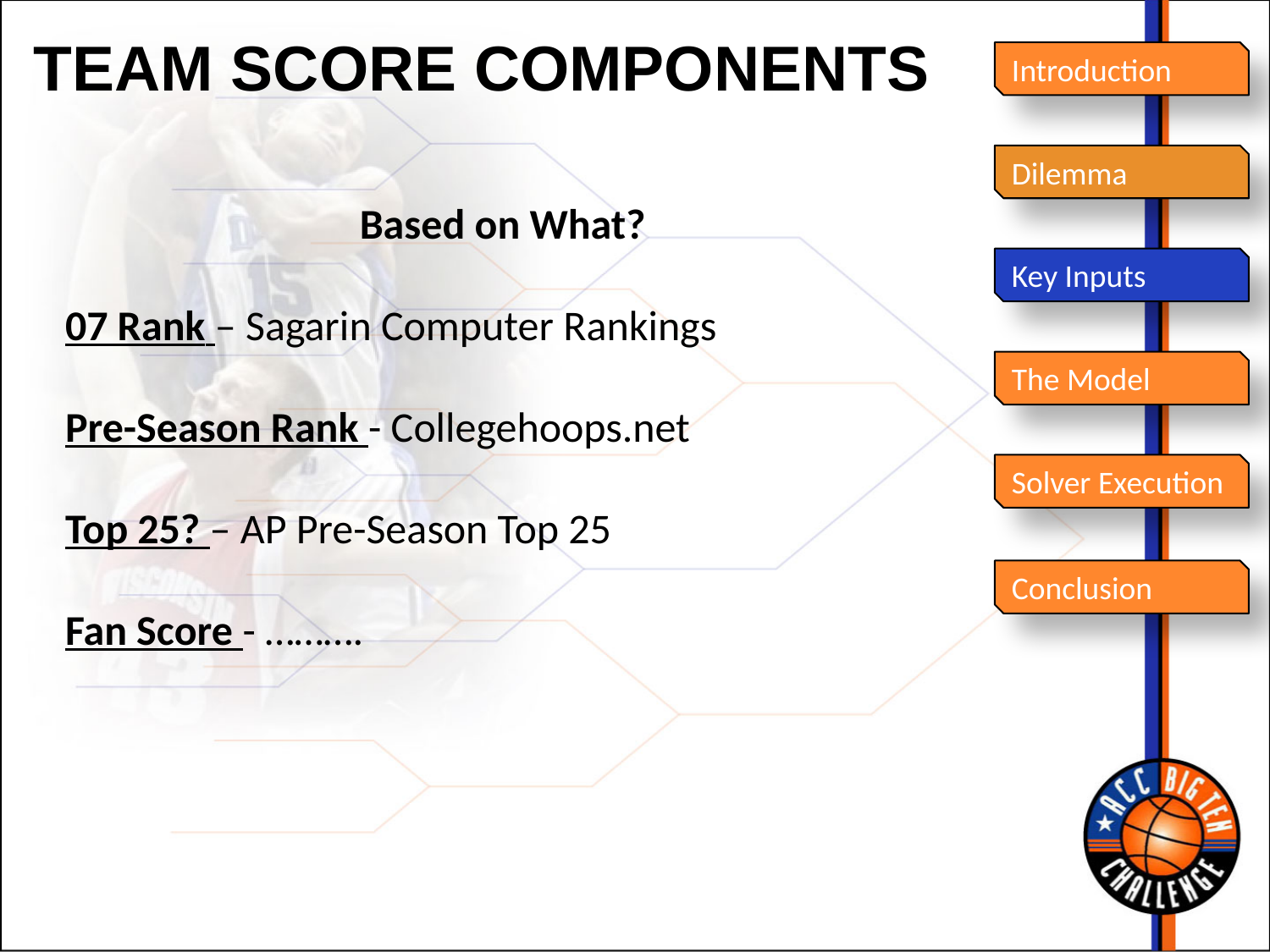

Team score Components
Introduction
Dilemma
Based on What?

07 Rank – Sagarin Computer Rankings

Pre-Season Rank - Collegehoops.net

Top 25? – AP Pre-Season Top 25

Fan Score - ……….

Key Inputs
The Model
Solver Execution
Conclusion